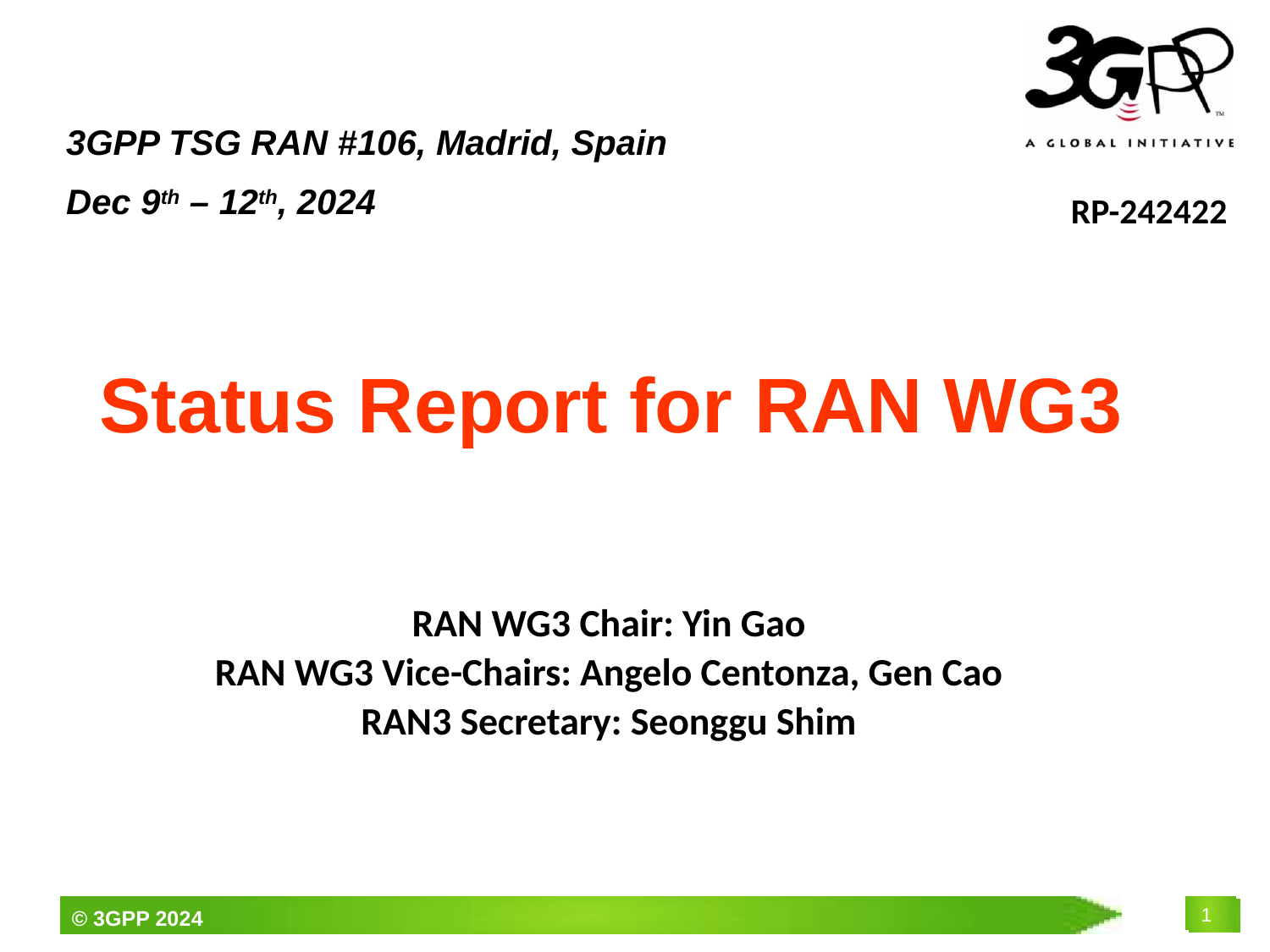

3GPP TSG RAN #106, Madrid, Spain
Dec 9th – 12th, 2024
RP-242422

Status Report for RAN WG3
# RAN WG3 Chair: Yin Gao
RAN WG3 Vice-Chairs: Angelo Centonza, Gen Cao
RAN3 Secretary: Seonggu Shim